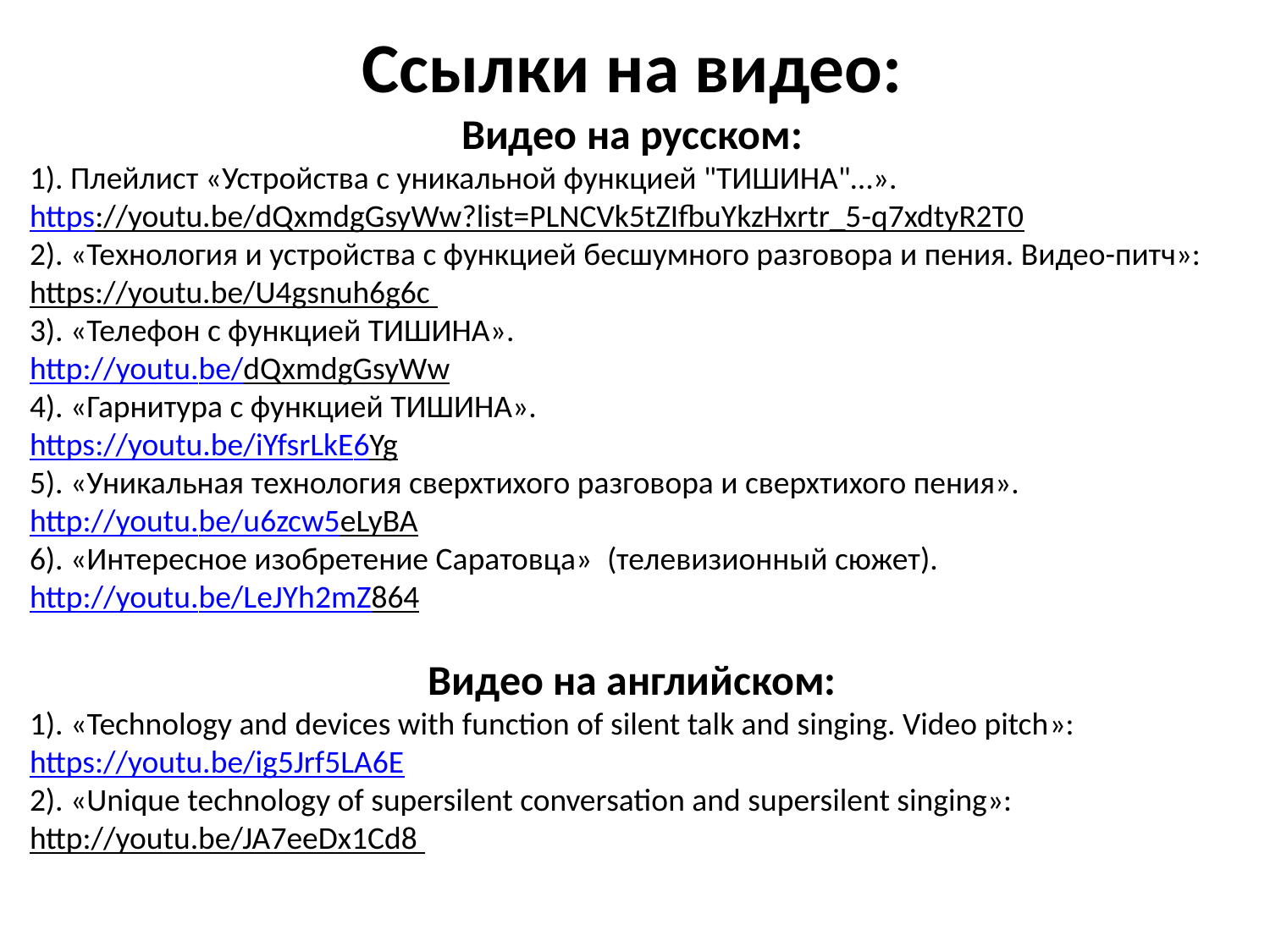

Ссылки на видео:
Видео на русском:
1). Плейлист «Устройства с уникальной функцией "ТИШИНА"…».
https://youtu.be/dQxmdgGsyWw?list=PLNCVk5tZIfbuYkzHxrtr_5-q7xdtyR2T0 
2). «Технология и устройства с функцией бесшумного разговора и пения. Видео-питч»:
https://youtu.be/U4gsnuh6g6c
3). «Телефон с функцией ТИШИНА».
http://youtu.be/dQxmdgGsyWw 
4). «Гарнитура с функцией ТИШИНА». 
https://youtu.be/iYfsrLkE6Yg 
5). «Уникальная технология сверхтихого разговора и сверхтихого пения». 
http://youtu.be/u6zcw5eLyBA 
6). «Интересное изобретение Саратовца»  (телевизионный сюжет). 
http://youtu.be/LeJYh2mZ864

Видео на английском:
1). «Technology and devices with function of silent talk and singing. Video pitch»:
https://youtu.be/ig5Jrf5LA6E
2). «Unique technology of supersilent conversation and supersilent singing»:
http://youtu.be/JA7eeDx1Cd8